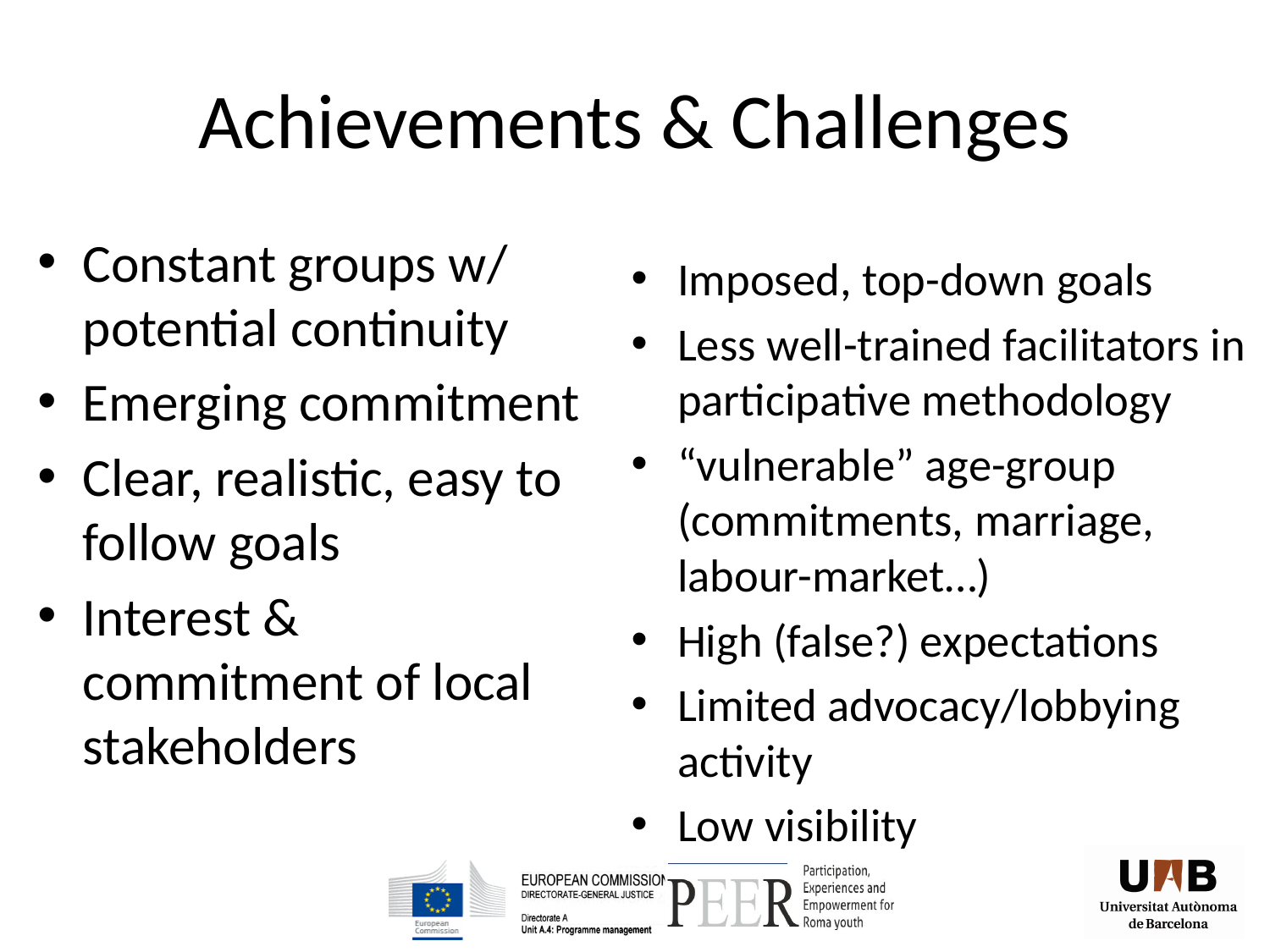

# Achievements & Challenges
Constant groups w/ potential continuity
Emerging commitment
Clear, realistic, easy to follow goals
Interest & commitment of local stakeholders

Imposed, top-down goals
Less well-trained facilitators in participative methodology
“vulnerable” age-group (commitments, marriage, labour-market…)
High (false?) expectations
Limited advocacy/lobbying activity
Low visibility